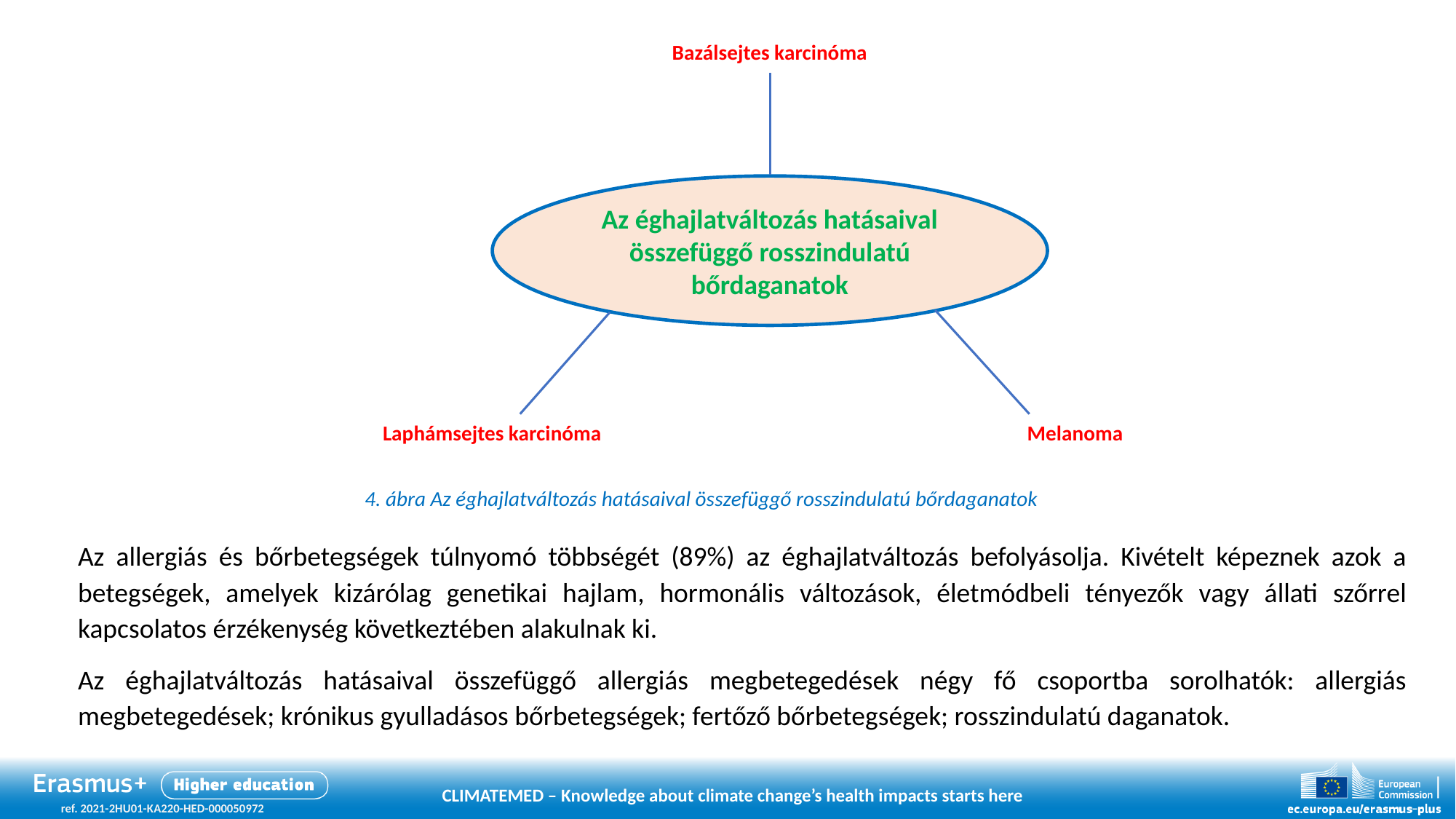

Bazálsejtes karcinóma
Az éghajlatváltozás hatásaival összefüggő rosszindulatú bőrdaganatok
Melanoma
Laphámsejtes karcinóma
4. ábra Az éghajlatváltozás hatásaival összefüggő rosszindulatú bőrdaganatok
Az allergiás és bőrbetegségek túlnyomó többségét (89%) az éghajlatváltozás befolyásolja. Kivételt képeznek azok a betegségek, amelyek kizárólag genetikai hajlam, hormonális változások, életmódbeli tényezők vagy állati szőrrel kapcsolatos érzékenység következtében alakulnak ki.
Az éghajlatváltozás hatásaival összefüggő allergiás megbetegedések négy fő csoportba sorolhatók: allergiás megbetegedések; krónikus gyulladásos bőrbetegségek; fertőző bőrbetegségek; rosszindulatú daganatok.